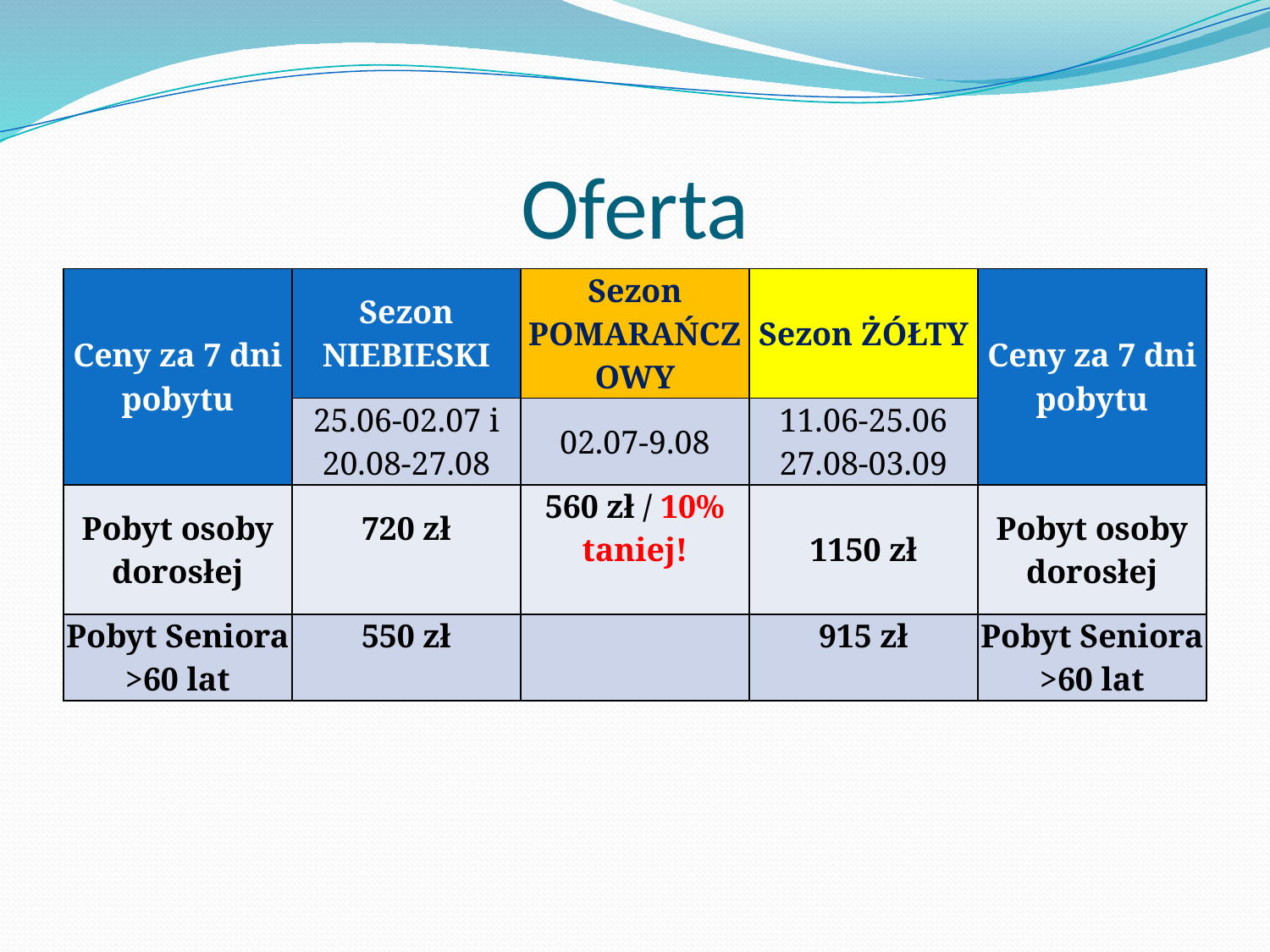

# Oferta
| Ceny za 7 dni pobytu | Sezon NIEBIESKI | Sezon POMARAŃCZOWY | Sezon ŻÓŁTY | Ceny za 7 dni pobytu |
| --- | --- | --- | --- | --- |
|  | 25.06-02.07 i 20.08-27.08 | 02.07-9.08 | 11.06-25.06 27.08-03.09 |  |
| Pobyt osoby dorosłej | 720 zł | 560 zł / 10% taniej! | 1150 zł | Pobyt osoby dorosłej |
| Pobyt Seniora >60 lat | 550 zł |  | 915 zł | Pobyt Seniora >60 lat |